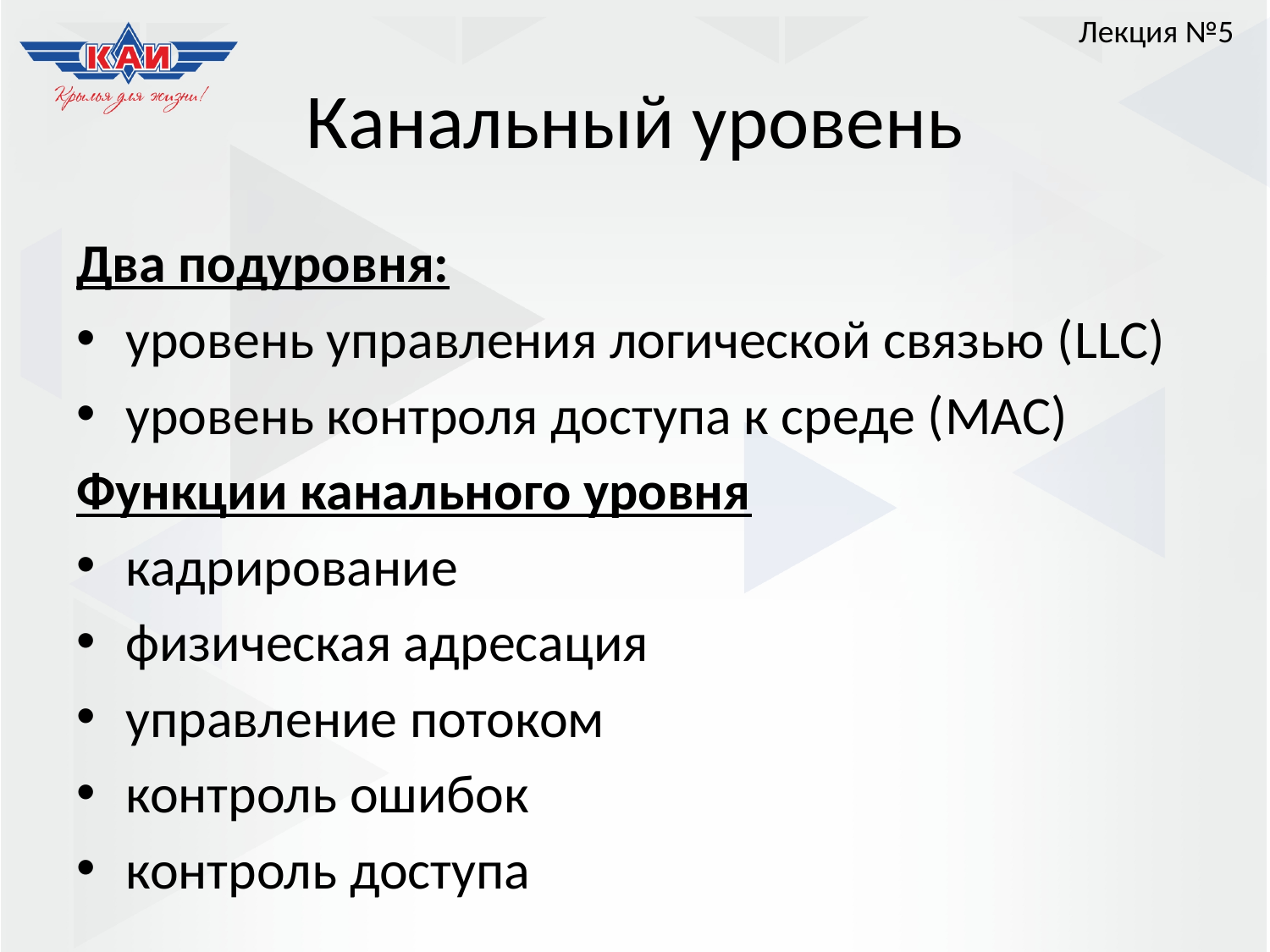

Лекция №5
# Канальный уровень
Два подуровня:
уровень управления логической связью (LLC)
уровень контроля доступа к среде (MAC)
Функции канального уровня
кадрирование
физическая адресация
управление потоком
контроль ошибок
контроль доступа